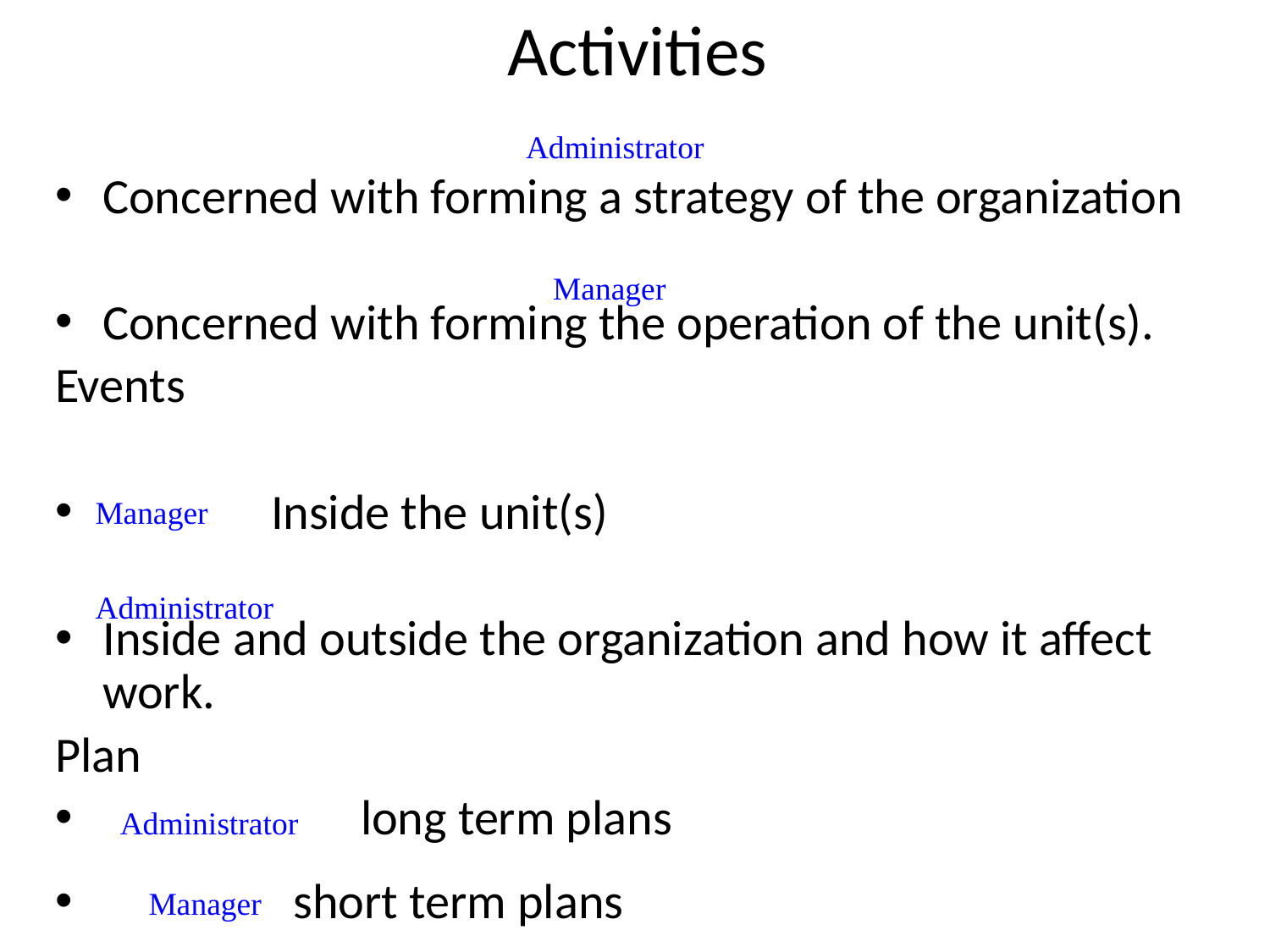

# Activities

Concerned with forming a strategy of the organization

Concerned with forming the operation of the unit(s).
Events

               Inside the unit(s)

Inside and outside the organization and how it affect work.
Plan
                       long term plans

                 short term plans

Administrator
Manager
Manager
Administrator
Administrator
Manager